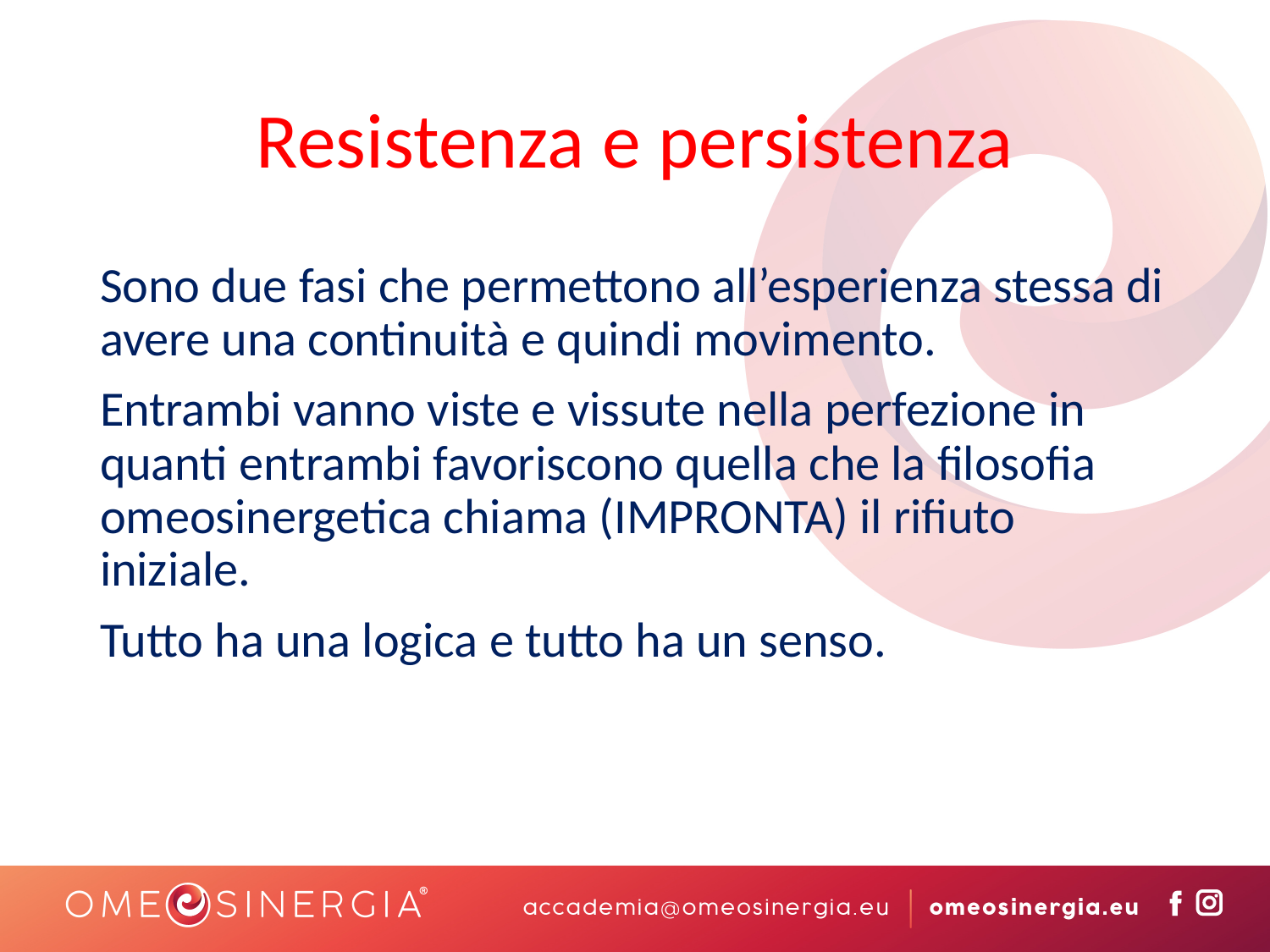

# Resistenza e persistenza
Sono due fasi che permettono all’esperienza stessa di avere una continuità e quindi movimento.
Entrambi vanno viste e vissute nella perfezione in quanti entrambi favoriscono quella che la filosofia omeosinergetica chiama (IMPRONTA) il rifiuto iniziale.
Tutto ha una logica e tutto ha un senso.